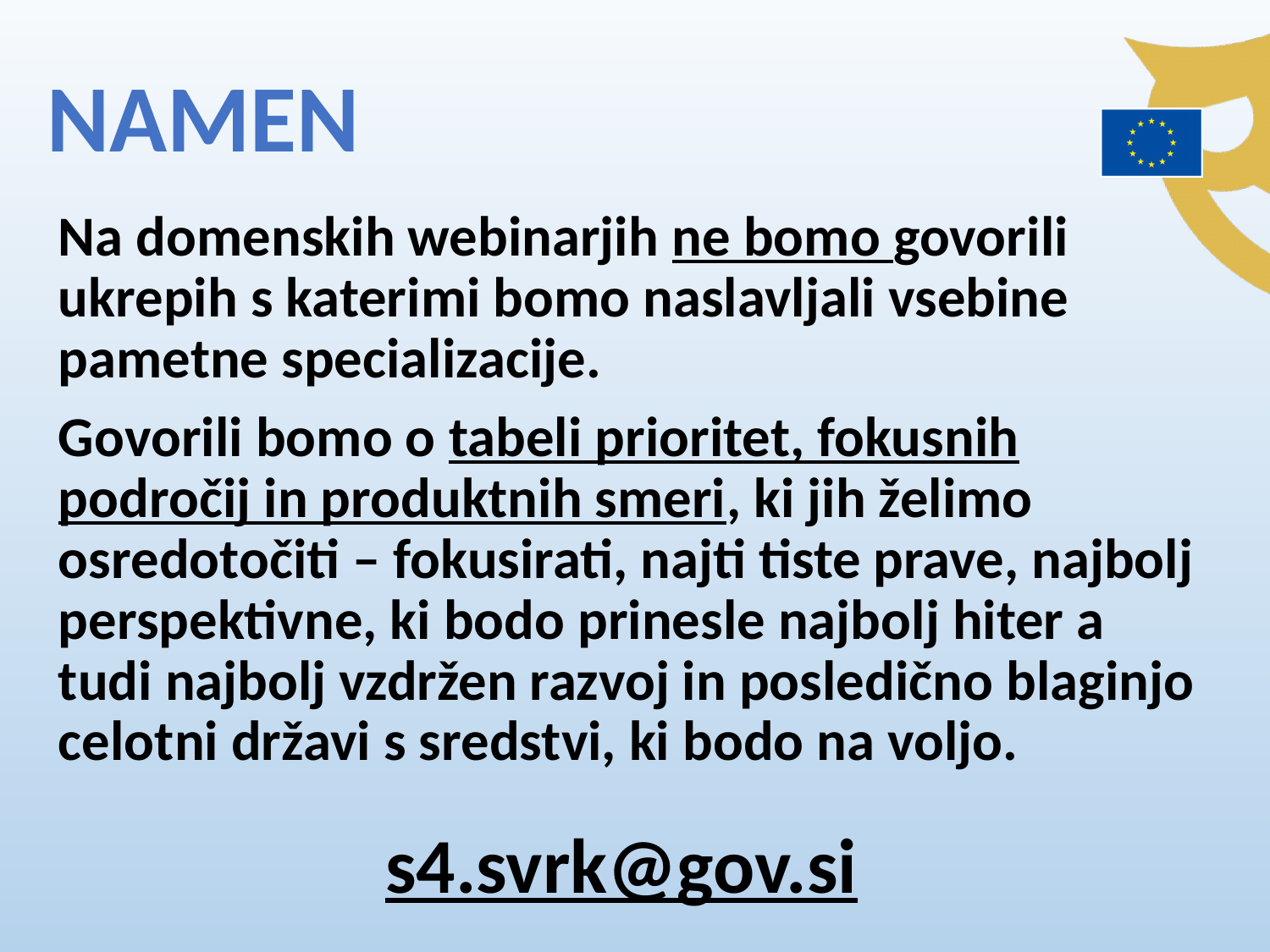

NAMEN
Na domenskih webinarjih ne bomo govorili ukrepih s katerimi bomo naslavljali vsebine pametne specializacije.
Govorili bomo o tabeli prioritet, fokusnih področij in produktnih smeri, ki jih želimo osredotočiti – fokusirati, najti tiste prave, najbolj perspektivne, ki bodo prinesle najbolj hiter a tudi najbolj vzdržen razvoj in posledično blaginjo celotni državi s sredstvi, ki bodo na voljo.
s4.svrk@gov.si